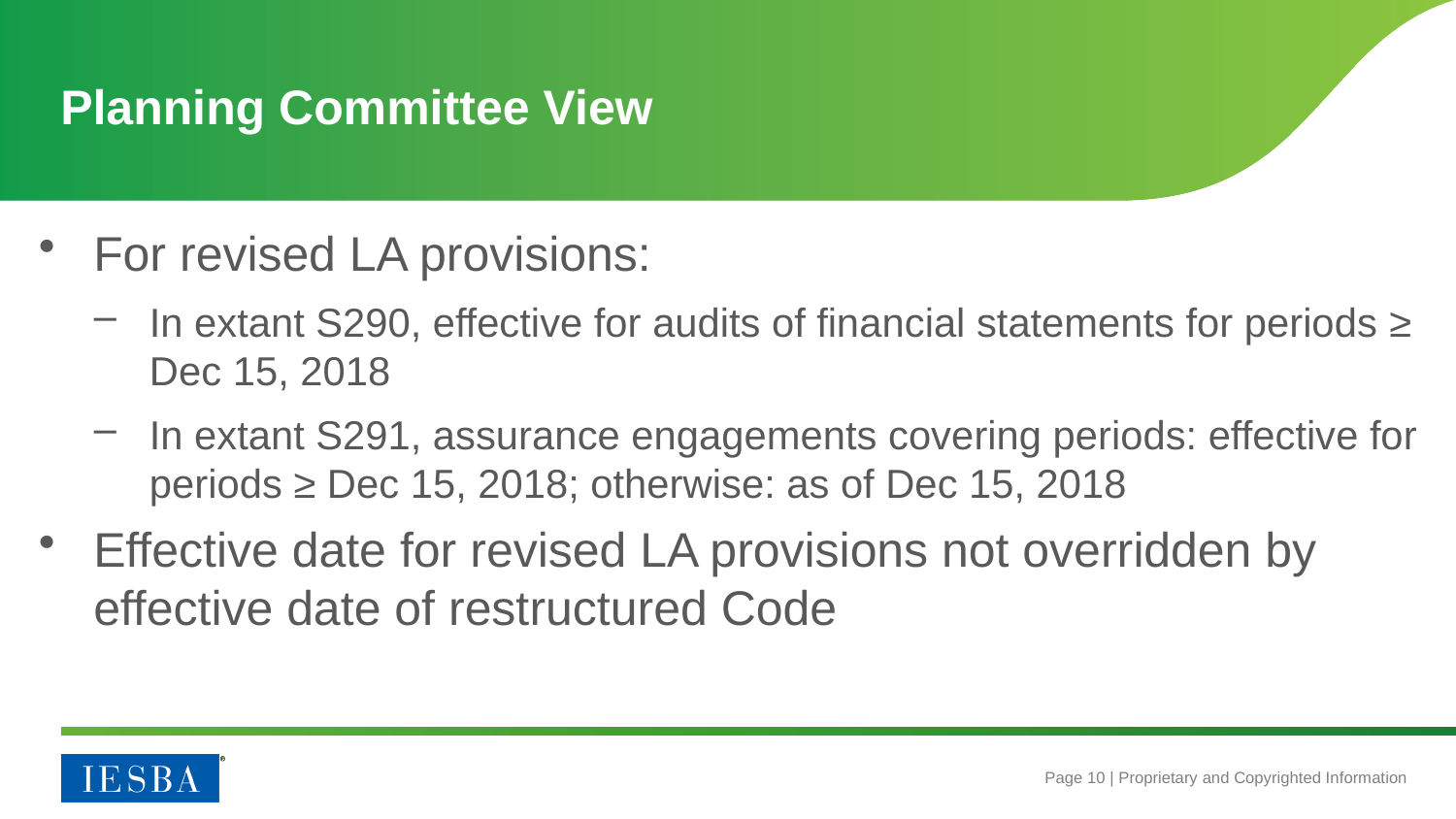

# Planning Committee View
For revised LA provisions:
In extant S290, effective for audits of financial statements for periods ≥ Dec 15, 2018
In extant S291, assurance engagements covering periods: effective for periods ≥ Dec 15, 2018; otherwise: as of Dec 15, 2018
Effective date for revised LA provisions not overridden by effective date of restructured Code